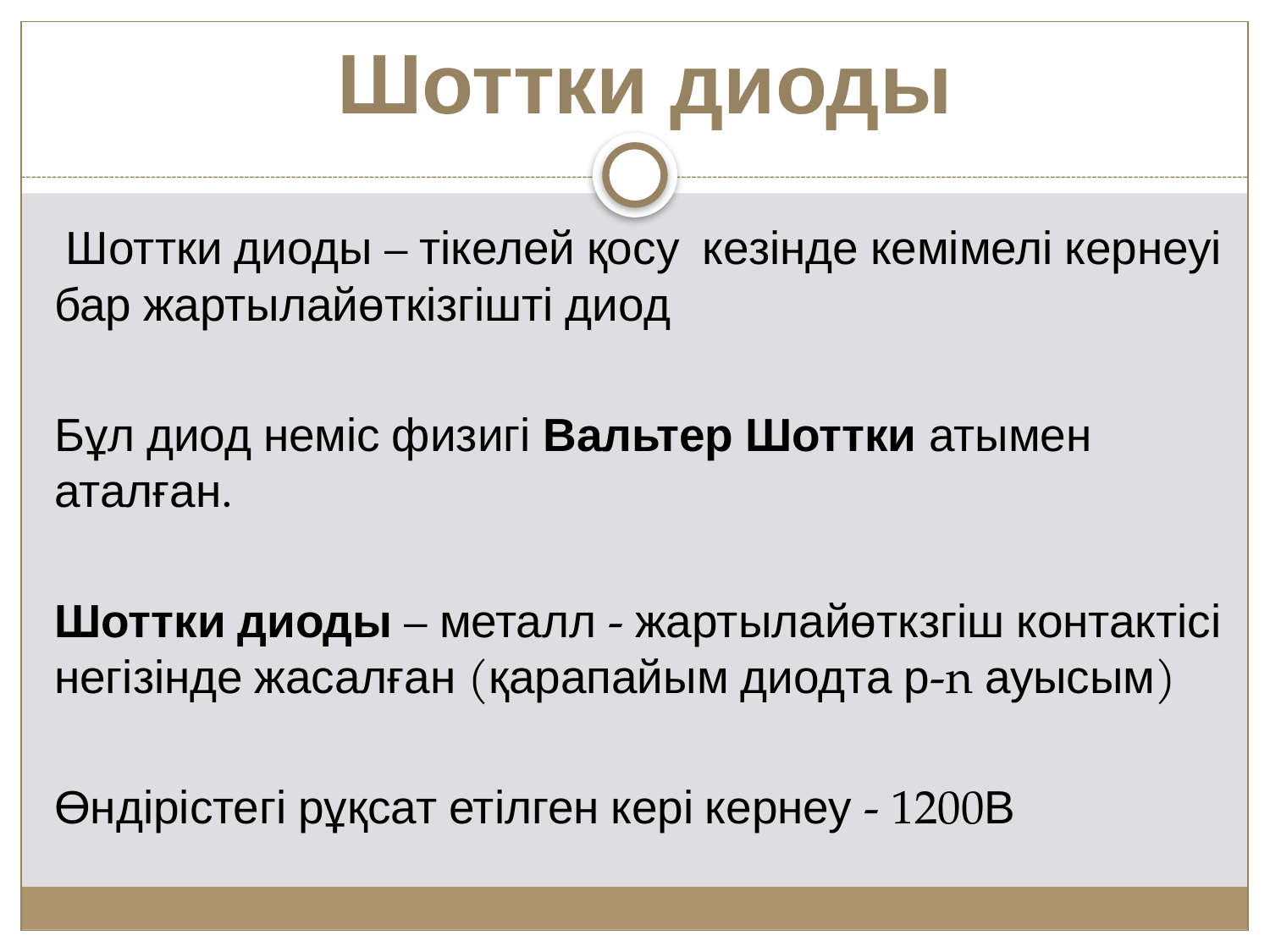

# Шоттки диоды
 Шоттки диоды – тікелей қосу  кезінде кемімелі кернеуі бар жартылайөткізгішті диод

Бұл диод неміс физигі Вальтер Шоттки атымен аталған.

Шоттки диоды – металл - жартылайөткзгіш контактісі негізінде жасалған (қарапайым диодта р-n ауысым)

Өндірістегі рұқсат етілген кері кернеу - 1200В